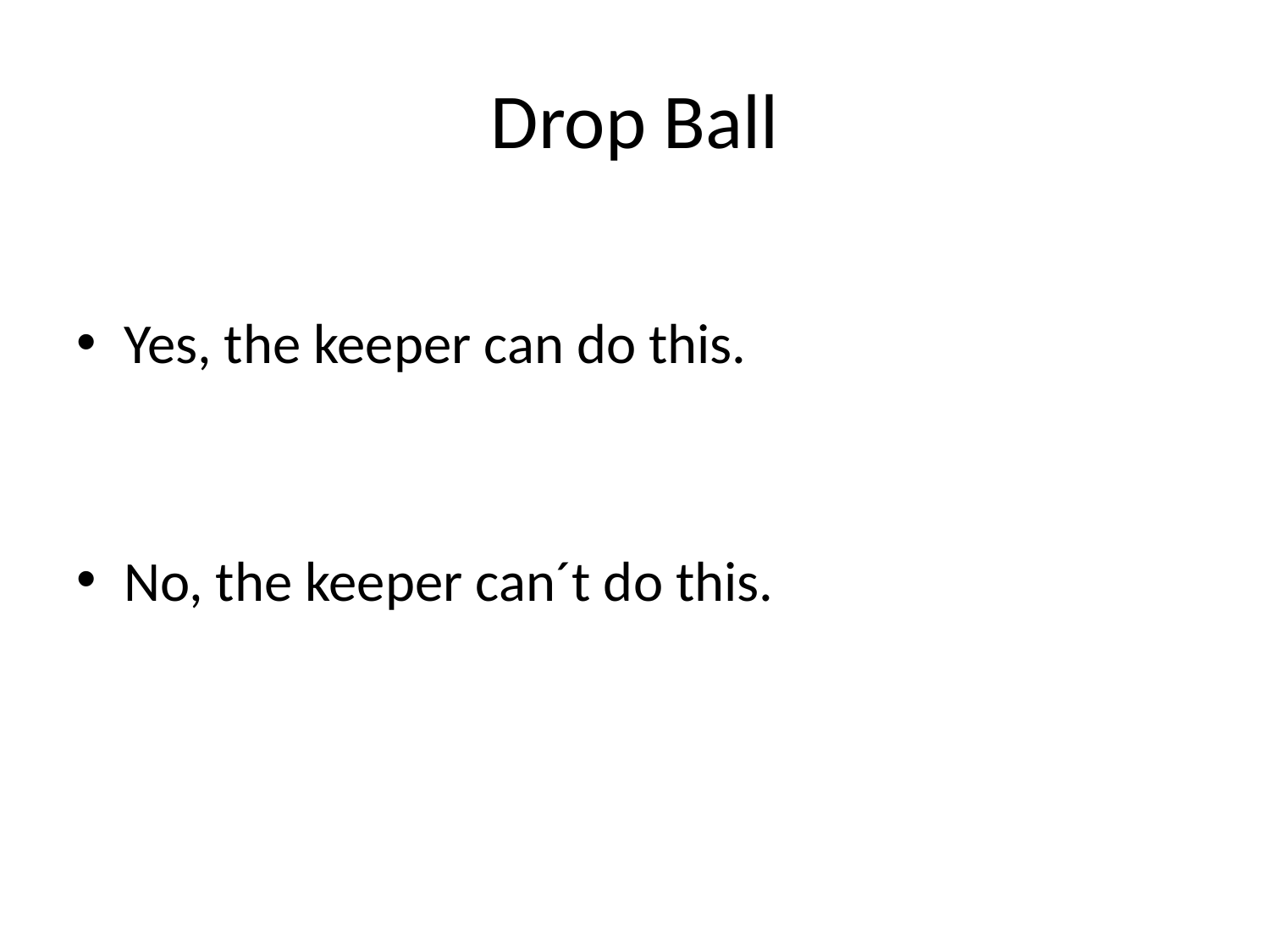

# Drop Ball

Yes, the keeper can do this.

No, the keeper can´t do this.